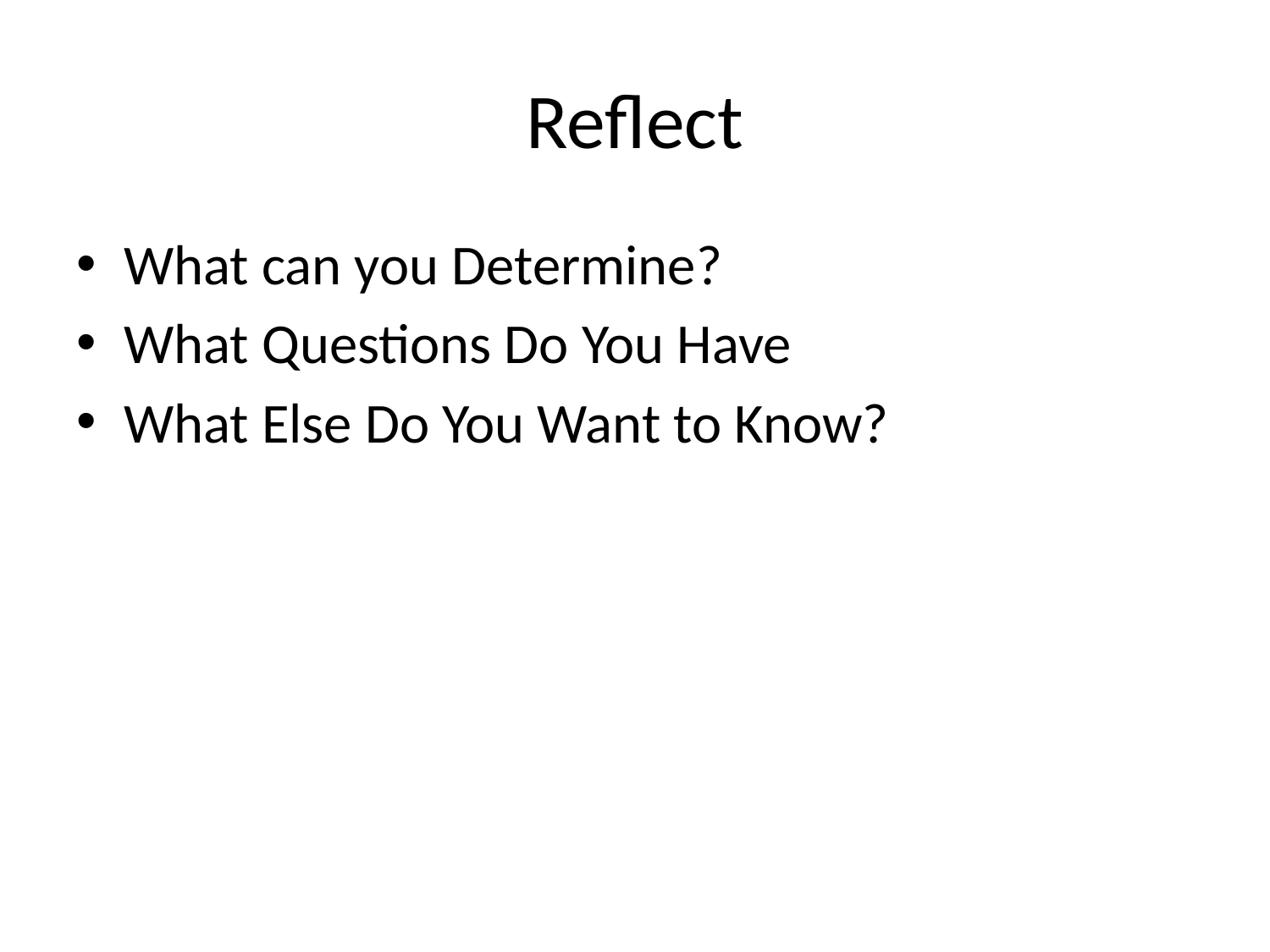

# Reflect
What can you Determine?
What Questions Do You Have
What Else Do You Want to Know?